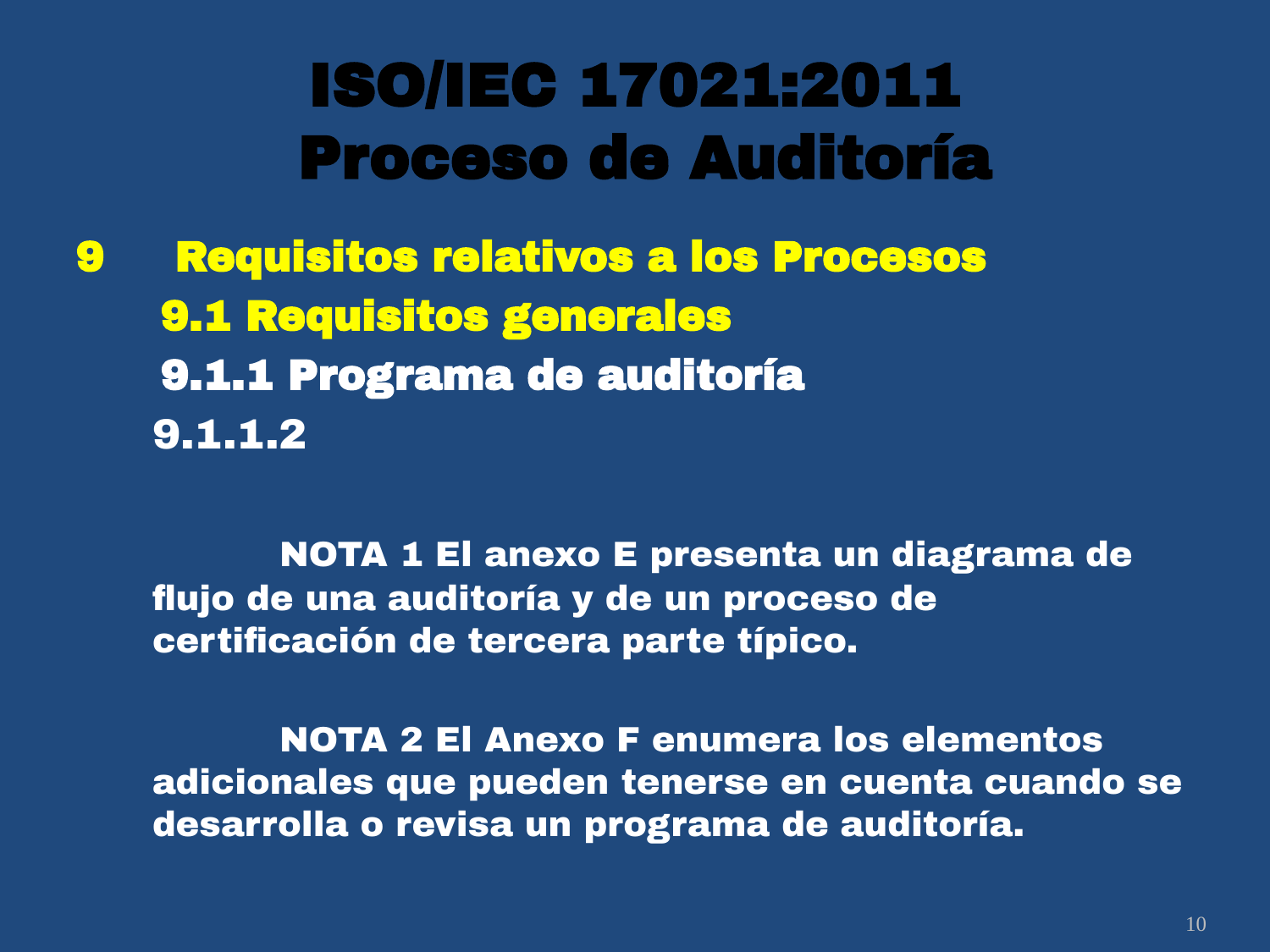

# ISO/IEC 17021:2011 Proceso de Auditoría
9	 Requisitos relativos a los Procesos
	9.1 Requisitos generales
	9.1.1 Programa de auditoría
	9.1.1.2

		NOTA 1 El anexo E presenta un diagrama de flujo de una auditoría y de un proceso de certificación de tercera parte típico.

		NOTA 2 El Anexo F enumera los elementos adicionales que pueden tenerse en cuenta cuando se desarrolla o revisa un programa de auditoría.
10